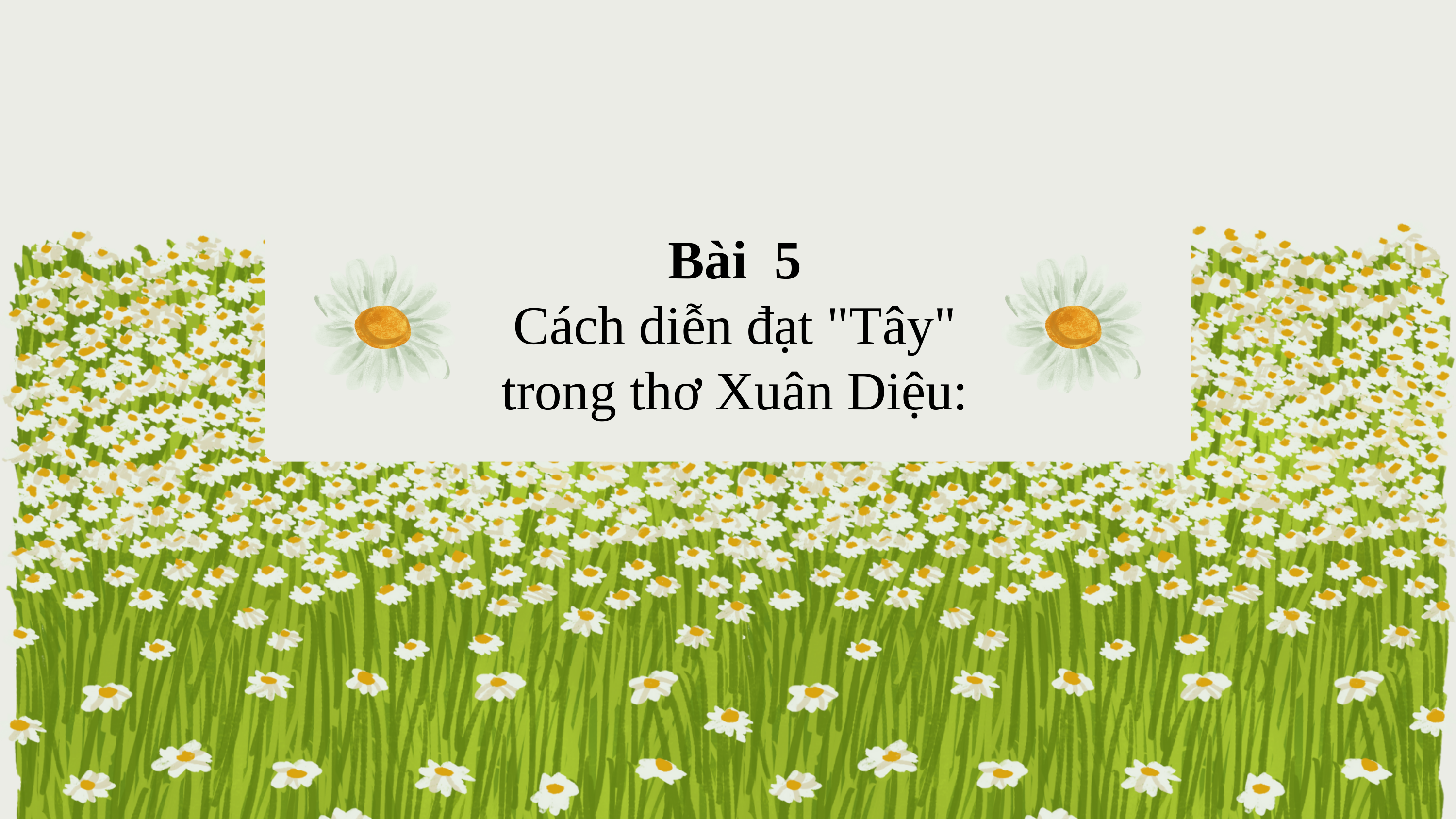

Bài  5
Cách diễn đạt "Tây" trong thơ Xuân Diệu: